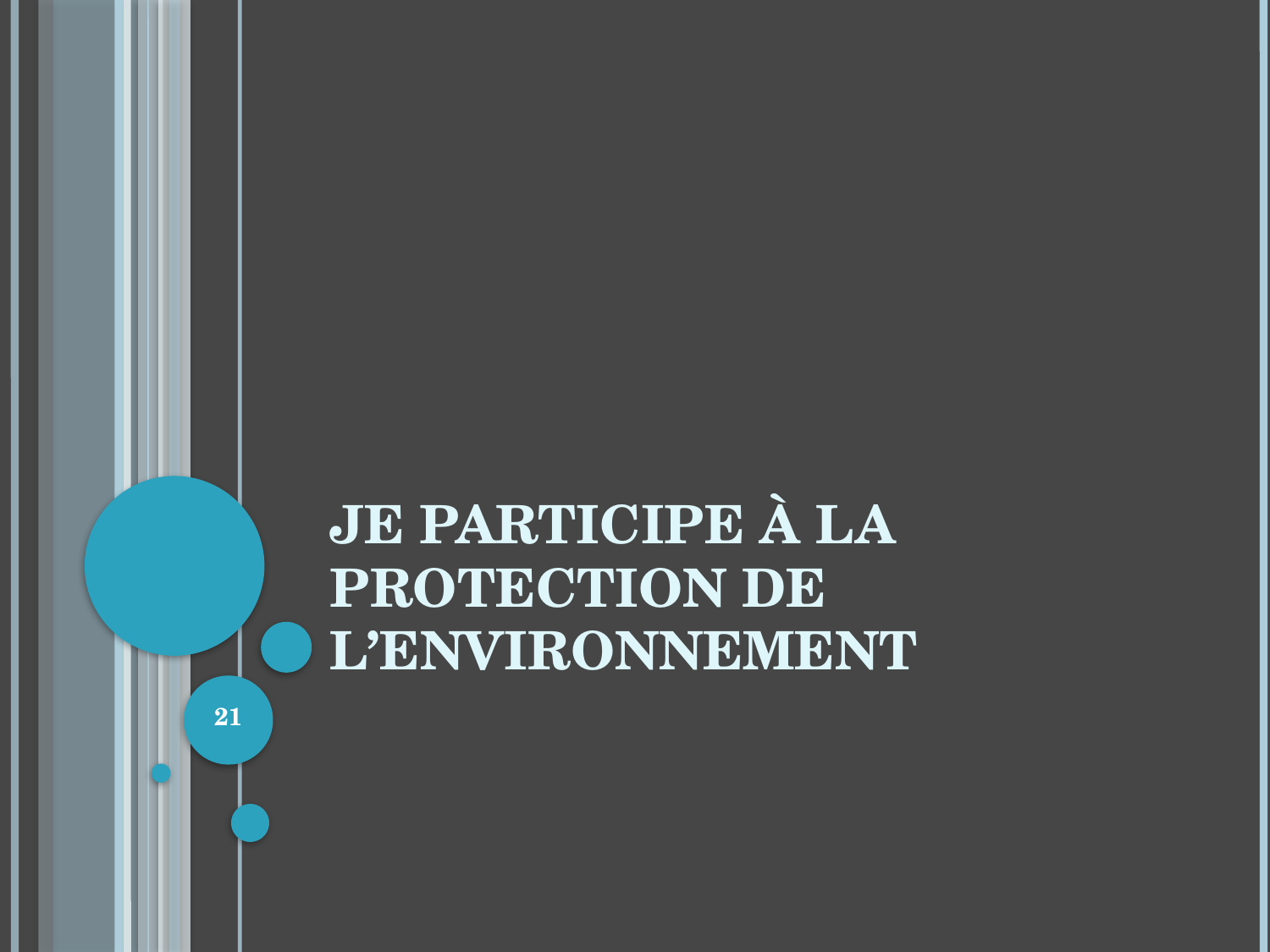

# Je participe à la protection de l’environnement
21